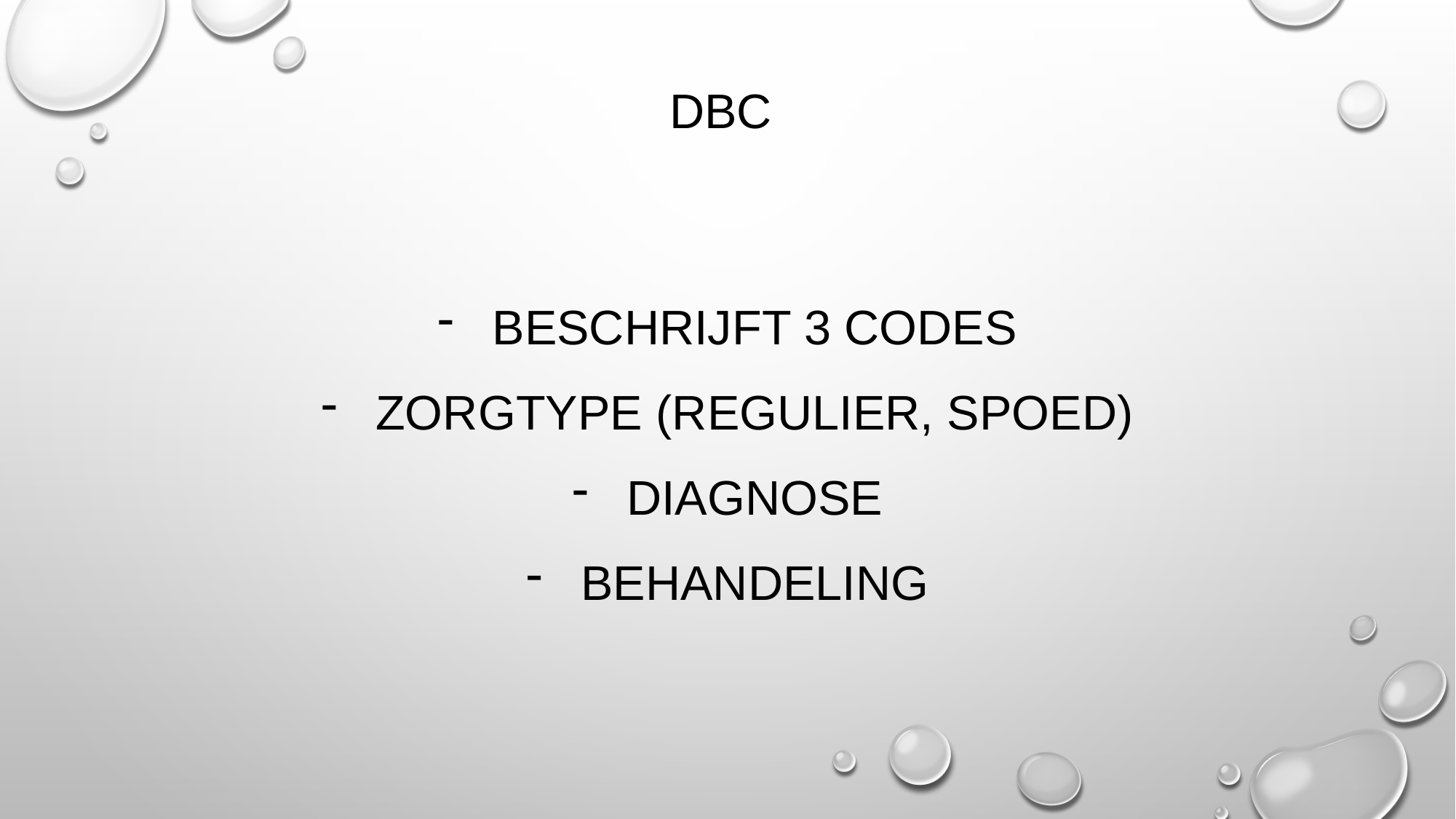

# DBC
Beschrijft 3 codes
Zorgtype (regulier, spoed)
Diagnose
behandeling